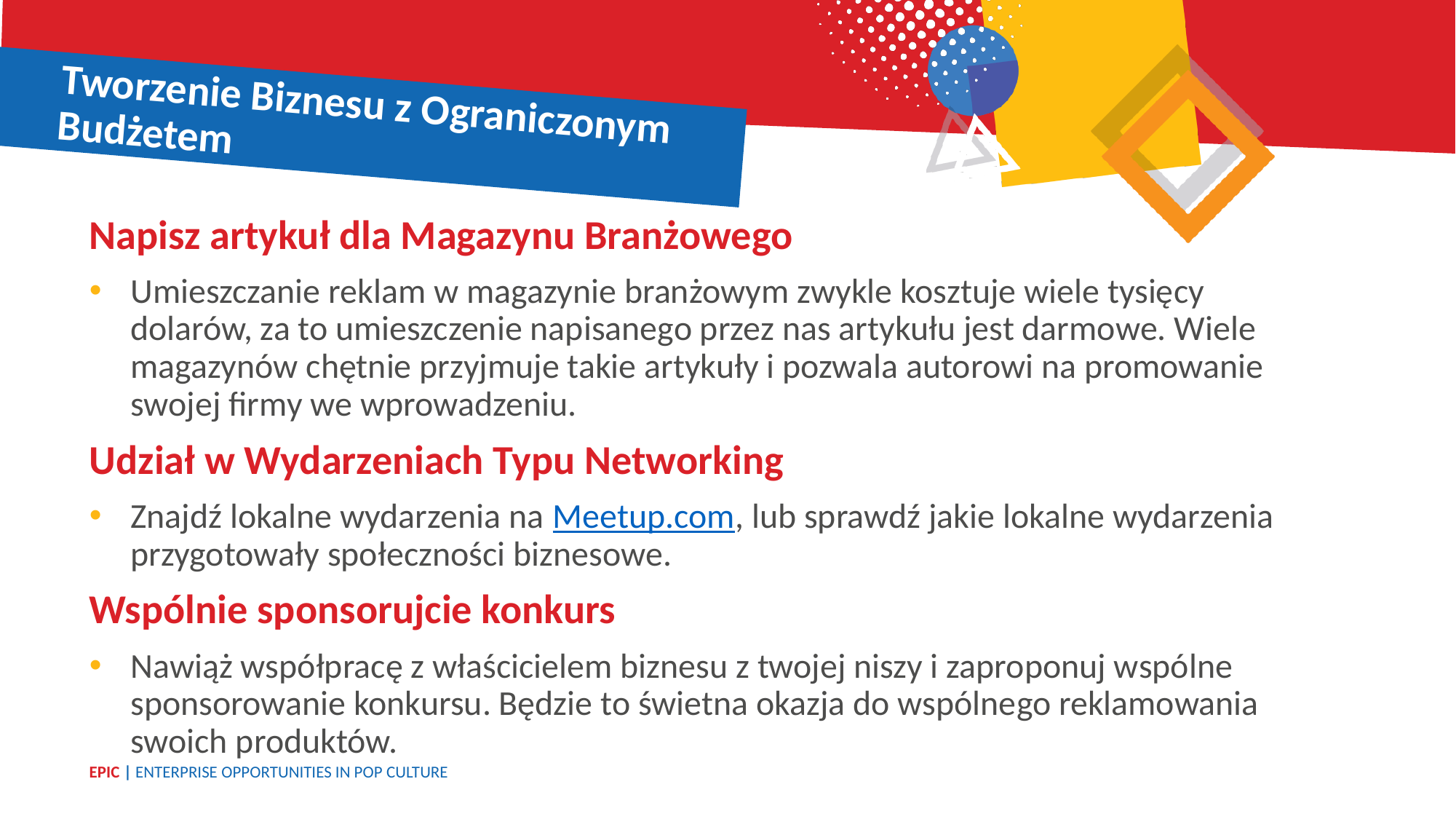

Tworzenie Biznesu z Ograniczonym Budżetem

Napisz artykuł dla Magazynu Branżowego
Umieszczanie reklam w magazynie branżowym zwykle kosztuje wiele tysięcy dolarów, za to umieszczenie napisanego przez nas artykułu jest darmowe. Wiele magazynów chętnie przyjmuje takie artykuły i pozwala autorowi na promowanie swojej firmy we wprowadzeniu.
Udział w Wydarzeniach Typu Networking
Znajdź lokalne wydarzenia na Meetup.com, lub sprawdź jakie lokalne wydarzenia przygotowały społeczności biznesowe.
Wspólnie sponsorujcie konkurs
Nawiąż współpracę z właścicielem biznesu z twojej niszy i zaproponuj wspólne sponsorowanie konkursu. Będzie to świetna okazja do wspólnego reklamowania swoich produktów.